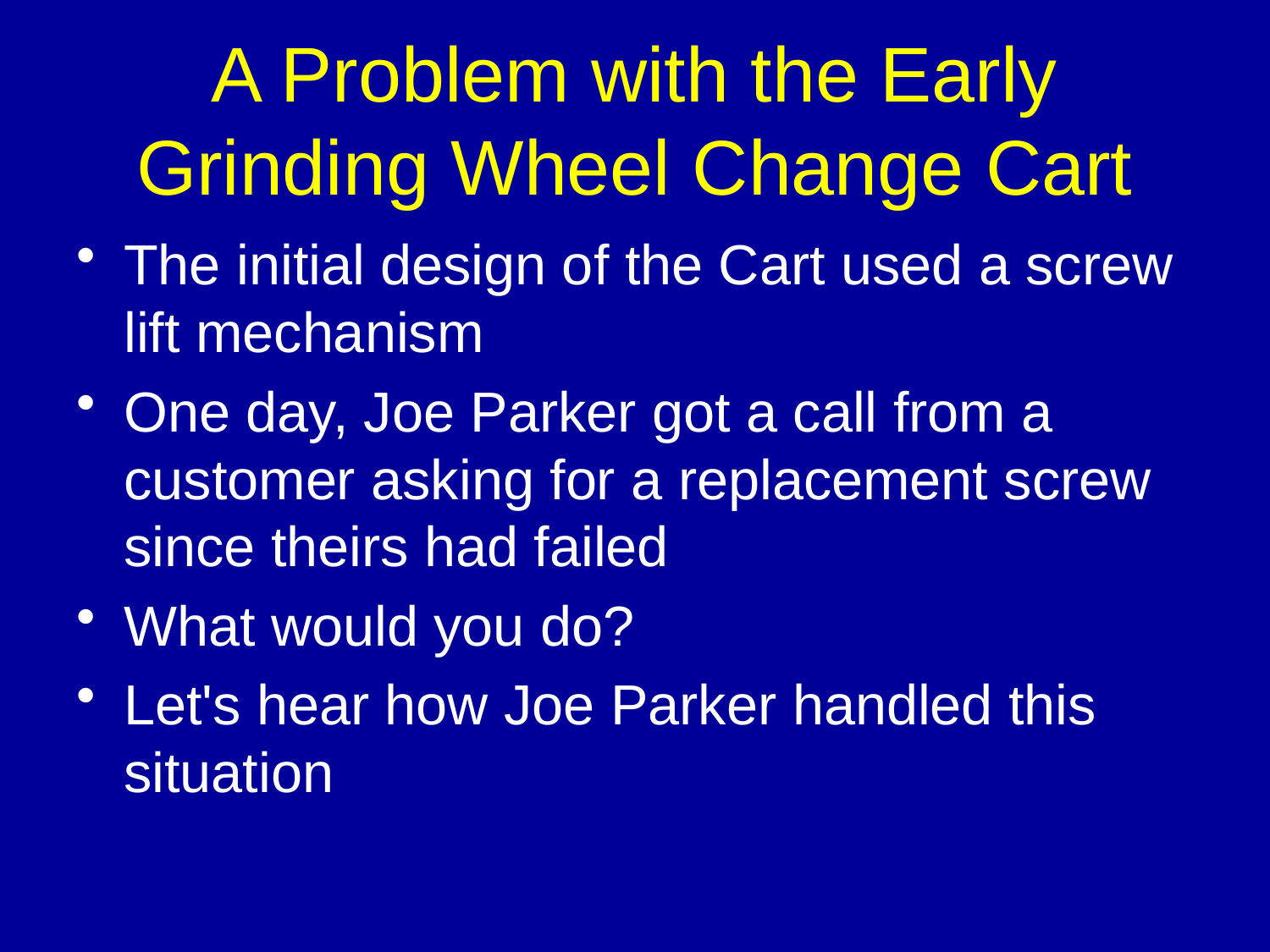

# A Problem with the Early Grinding Wheel Change Cart
The initial design of the Cart used a screw lift mechanism
One day, Joe Parker got a call from a customer asking for a replacement screw since theirs had failed
What would you do?
Let's hear how Joe Parker handled this situation